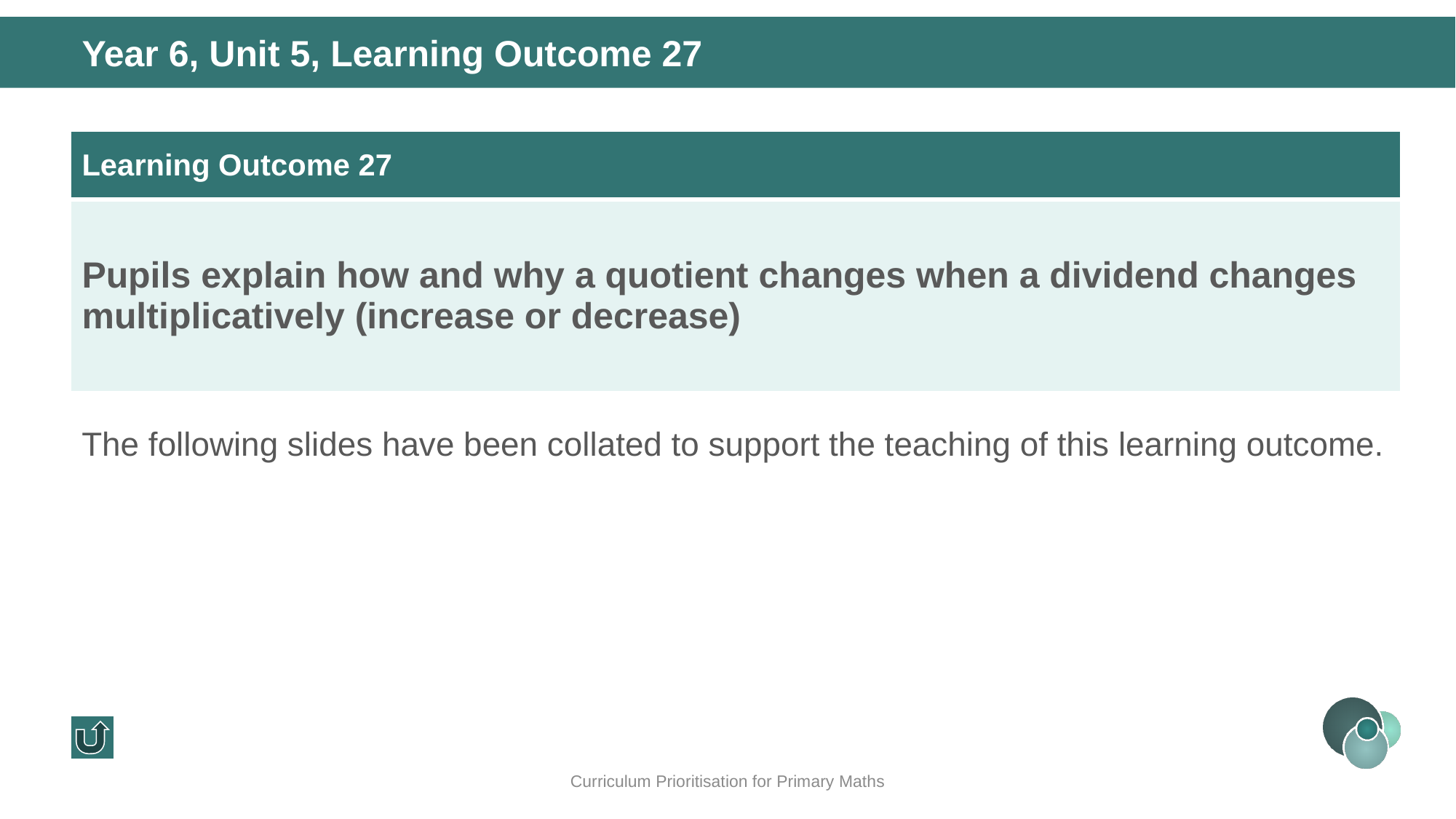

Year 6, Unit 5, Learning Outcome 27
| Learning Outcome 27 |
| --- |
| Pupils explain how and why a quotient changes when a dividend changes multiplicatively (increase or decrease) |
The following slides have been collated to support the teaching of this learning outcome.

Curriculum Prioritisation for Primary Maths